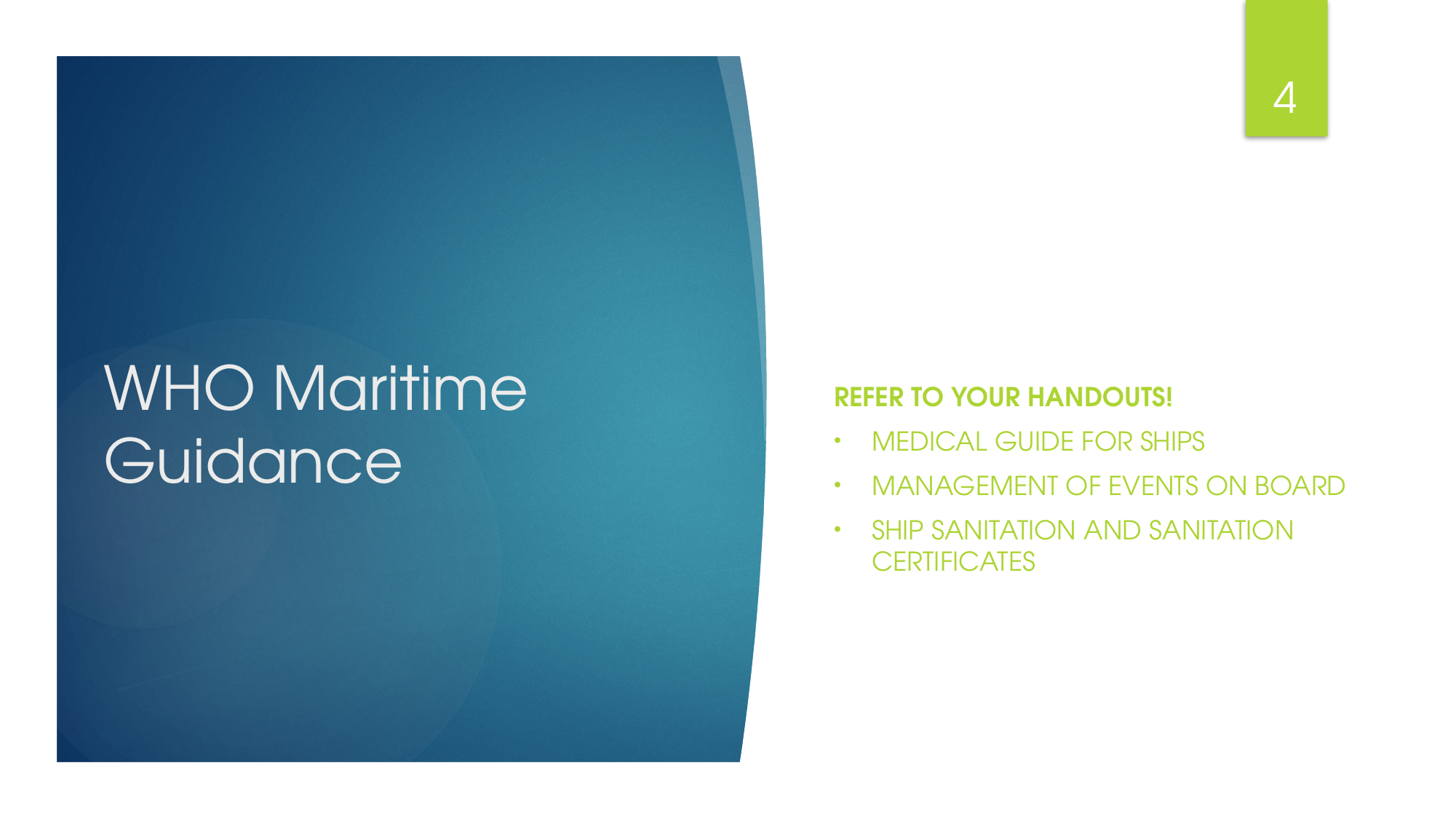

4
# WHO Maritime Guidance

Refer TO your handouts!
Medical guide for ships
Management of events on board
Ship sanitation and sanitation certificates